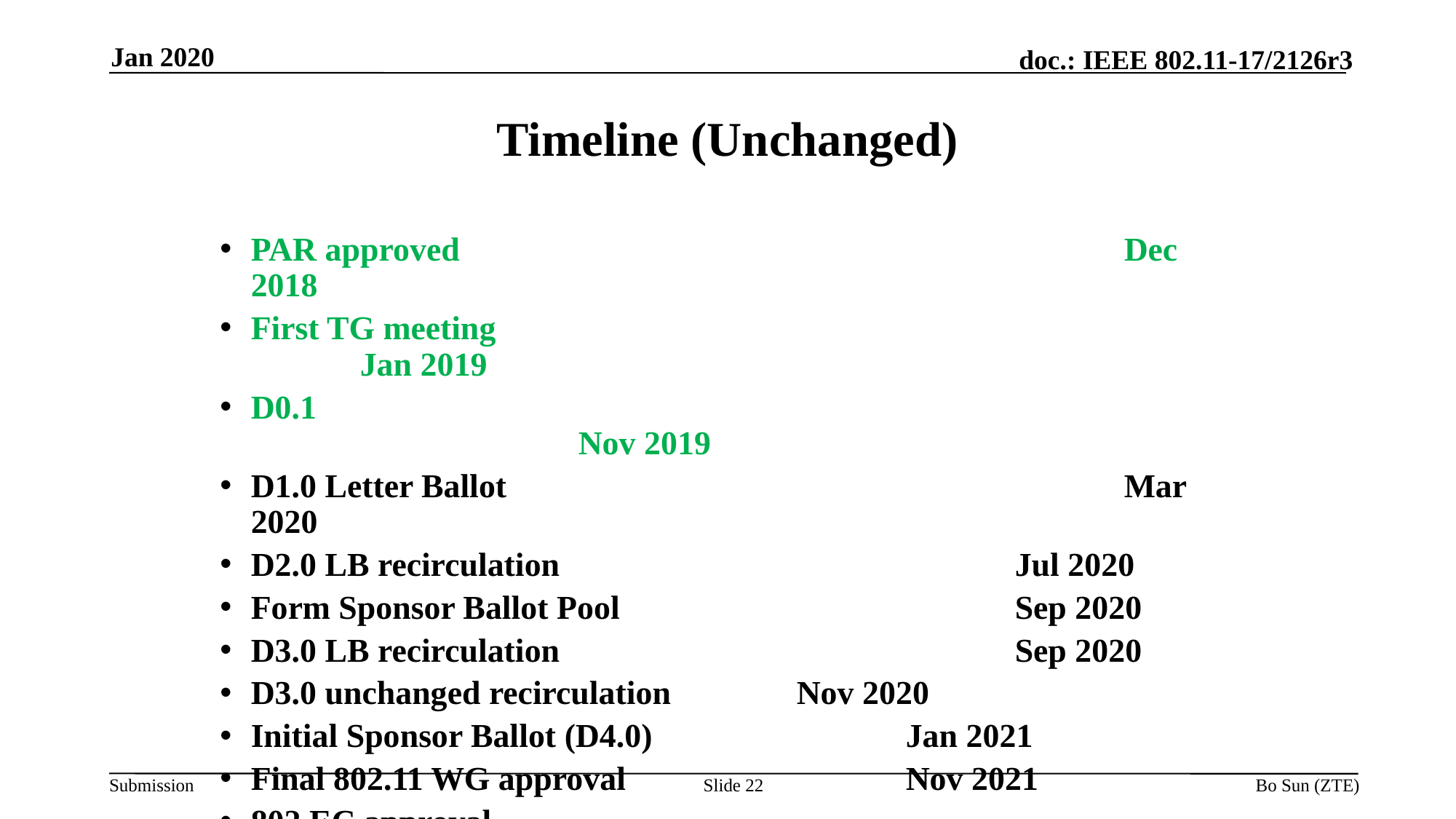

Jan 2020
# Timeline (Unchanged)
PAR approved							Dec 2018
First TG meeting							Jan 2019
D0.1 											Nov 2019
D1.0 Letter Ballot						Mar 2020
D2.0 LB recirculation					Jul 2020
Form Sponsor Ballot Pool				Sep 2020
D3.0 LB recirculation					Sep 2020
D3.0 unchanged recirculation 		Nov 2020
Initial Sponsor Ballot (D4.0)			Jan 2021
Final 802.11 WG approval			Nov 2021
802 EC approval							Nov 2021
RevCom and SASB approval		Dec 2021
Slide 22
Bo Sun (ZTE)